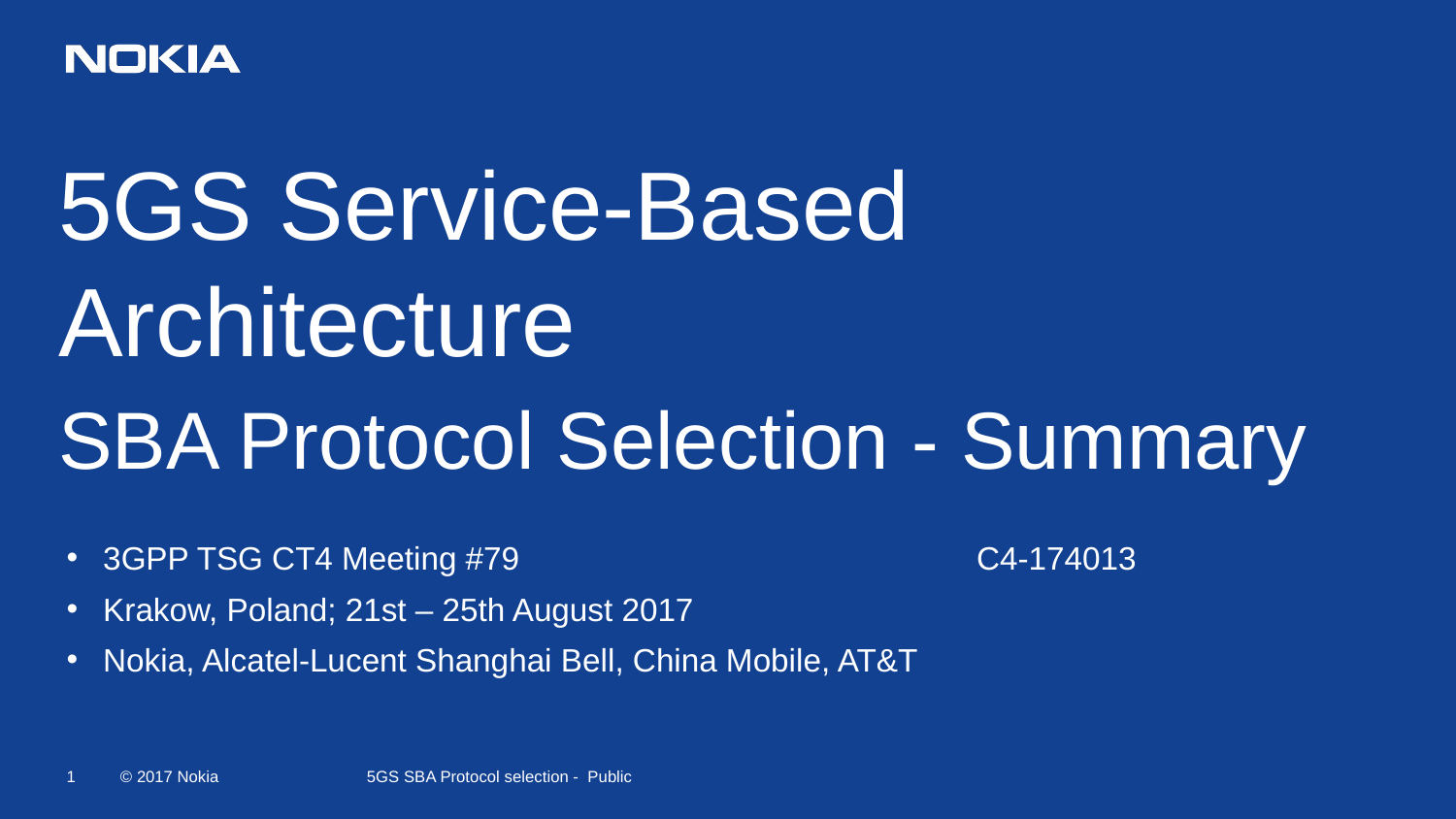

5GS Service-Based Architecture
SBA Protocol Selection - Summary

3GPP TSG CT4 Meeting #79 				C4-174013
Krakow, Poland; 21st – 25th August 2017
Nokia, Alcatel-Lucent Shanghai Bell, China Mobile, AT&T
5GS SBA Protocol selection -  Public